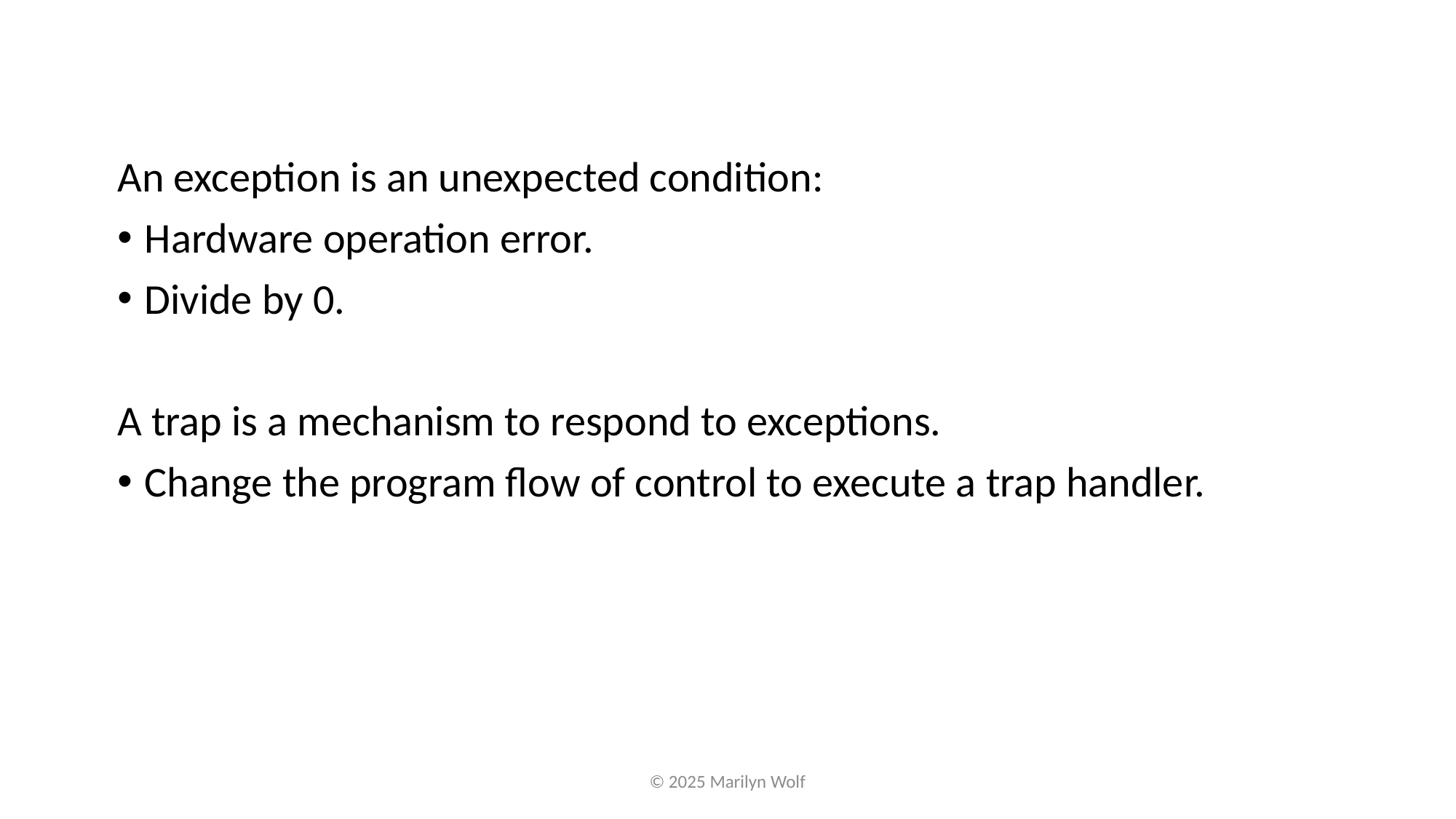

An exception is an unexpected condition:
Hardware operation error.
Divide by 0.

A trap is a mechanism to respond to exceptions.
Change the program flow of control to execute a trap handler.
© 2025 Marilyn Wolf